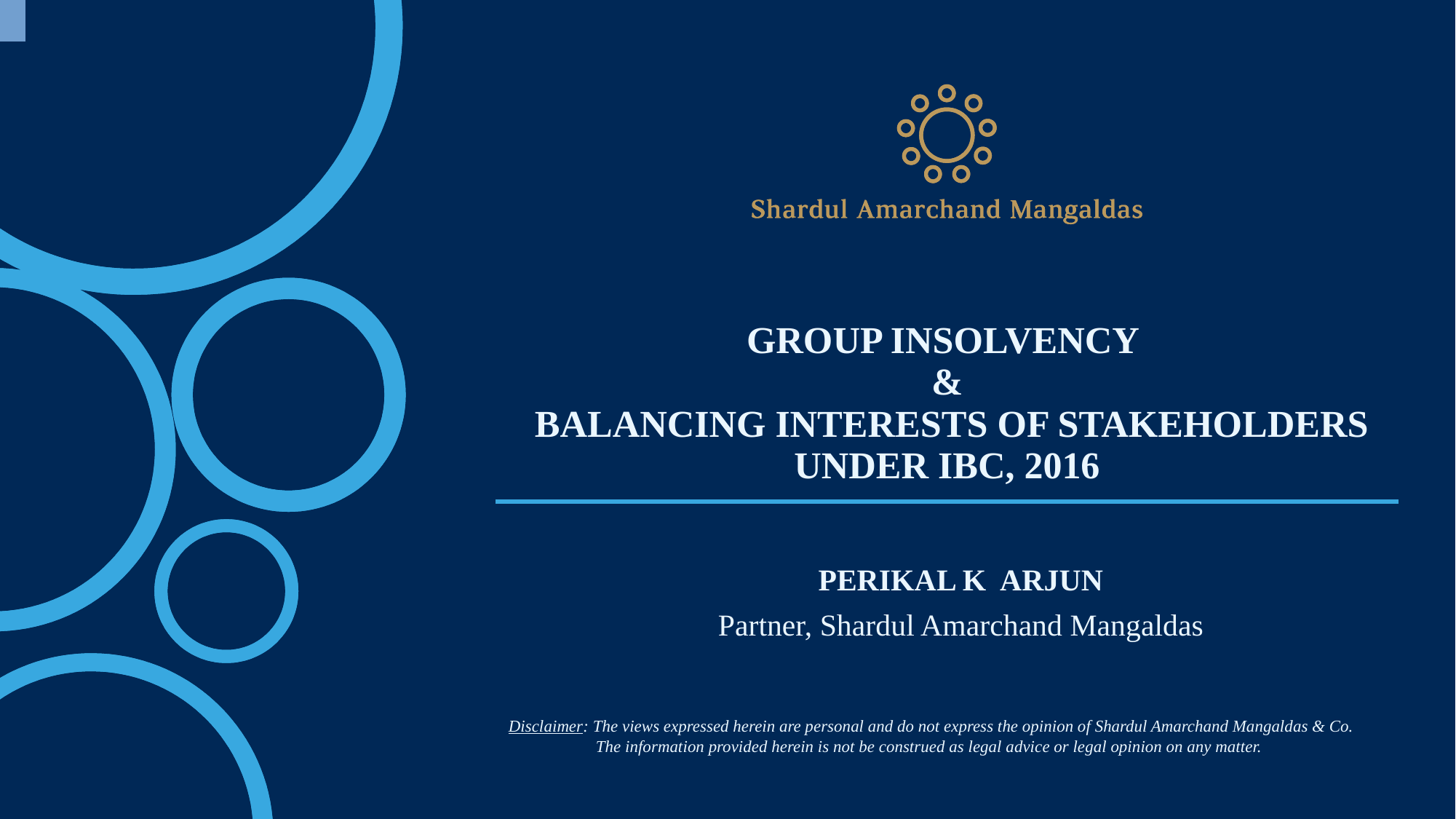

# GROUP INSOLVENCY & BALANCING INTERESTS OF STAKEHOLDERS UNDER IBC, 2016
PERIKAL K  ARJUN
Partner, Shardul Amarchand Mangaldas
Disclaimer: The views expressed herein are personal and do not express the opinion of Shardul Amarchand Mangaldas & Co.
The information provided herein is not be construed as legal advice or legal opinion on any matter.